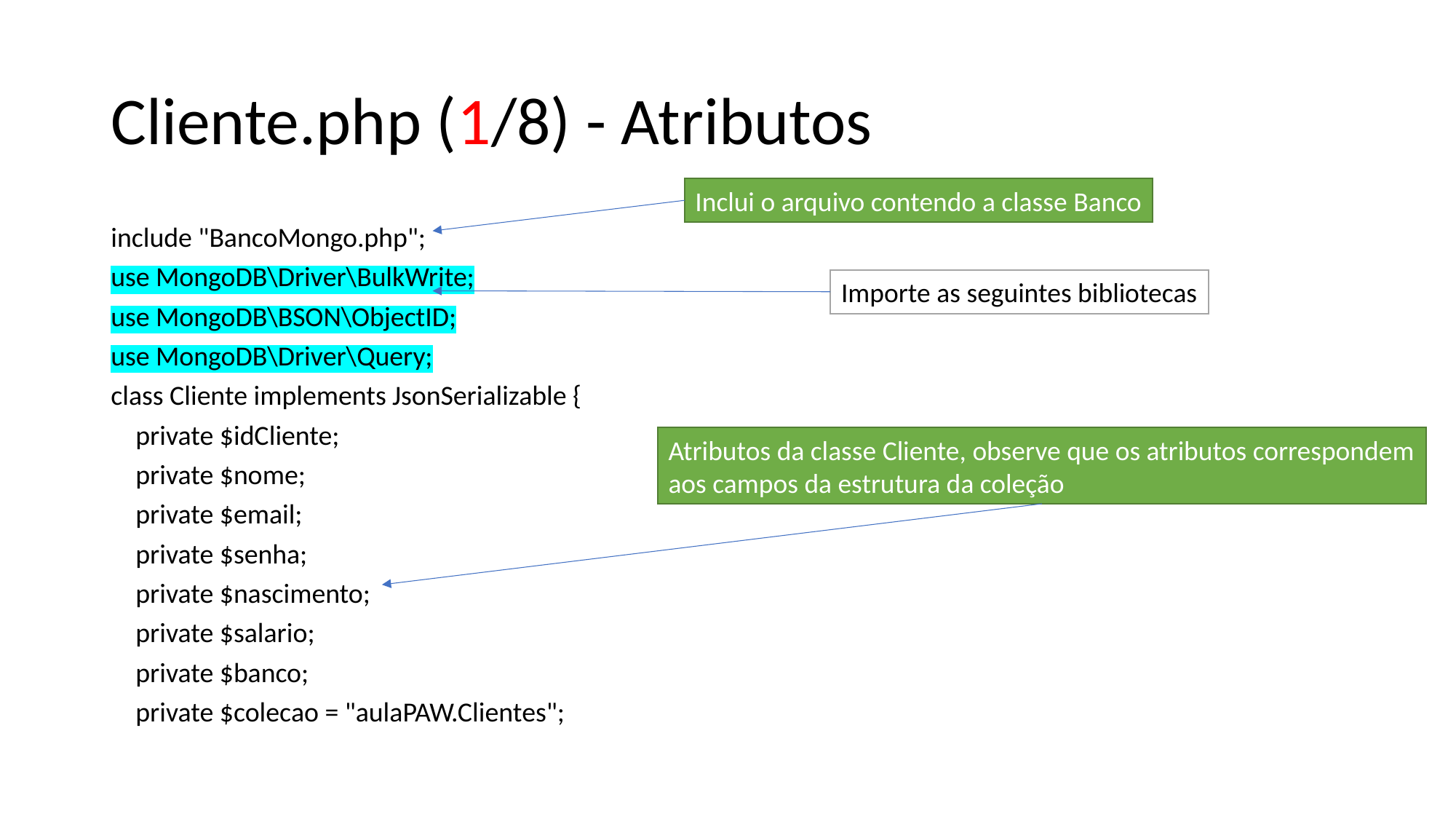

# Cliente.php (1/8) - Atributos
Inclui o arquivo contendo a classe Banco
include "BancoMongo.php";
use MongoDB\Driver\BulkWrite;
use MongoDB\BSON\ObjectID;
use MongoDB\Driver\Query;
class Cliente implements JsonSerializable {
    private $idCliente;
    private $nome;
    private $email;
    private $senha;
    private $nascimento;
    private $salario;
    private $banco;
    private $colecao = "aulaPAW.Clientes";
Importe as seguintes bibliotecas
Atributos da classe Cliente, observe que os atributos correspondem
aos campos da estrutura da coleção